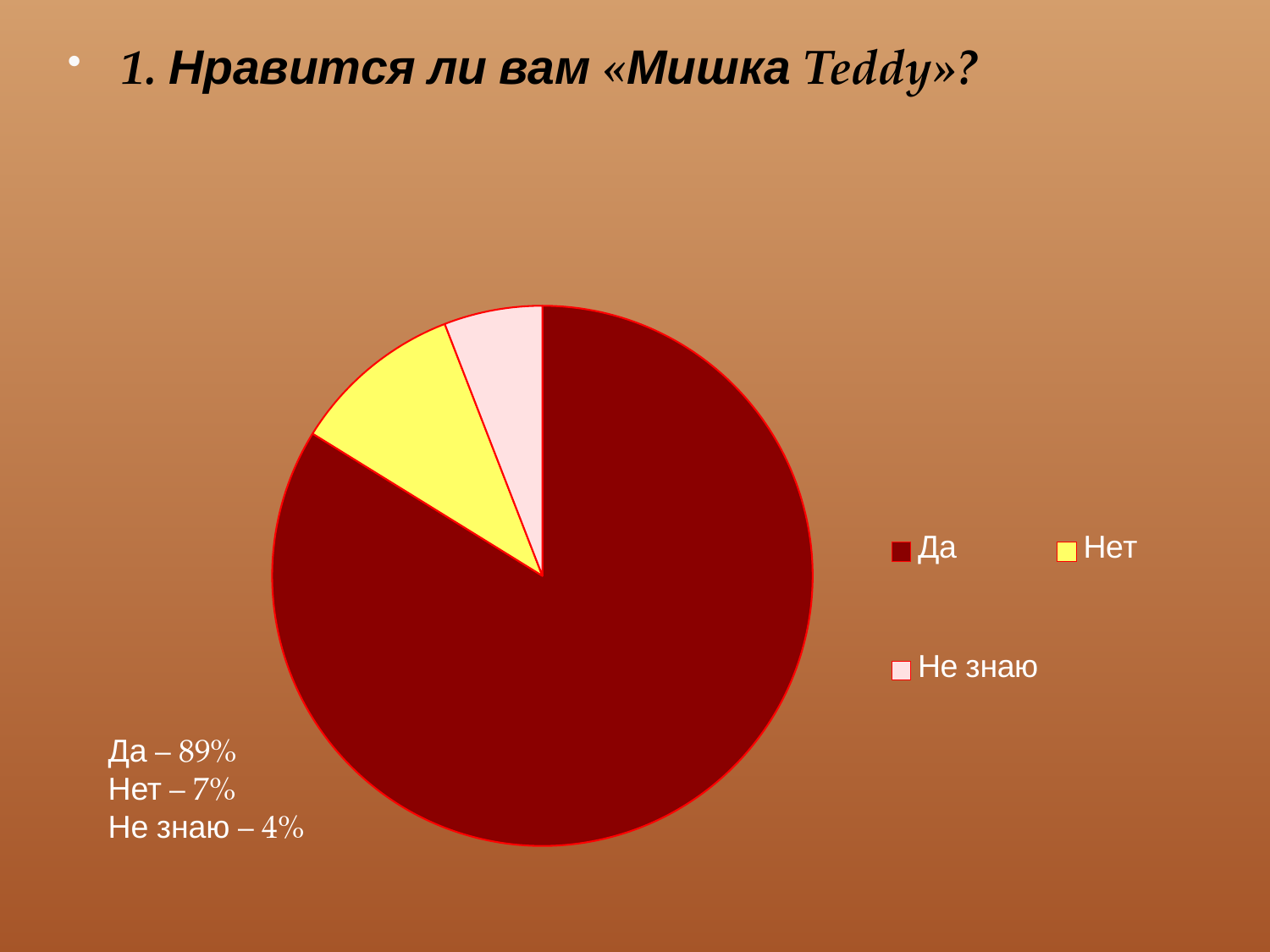

1. Нравится ли вам «Мишка Teddy»?

### Chart

| Category | Столбец1 |
|---|---|
| Да | 57.0 |
| Нет | 7.0 |
| Не знаю  | 4.0 |
Да – 89%
Нет – 7%
Не знаю – 4%